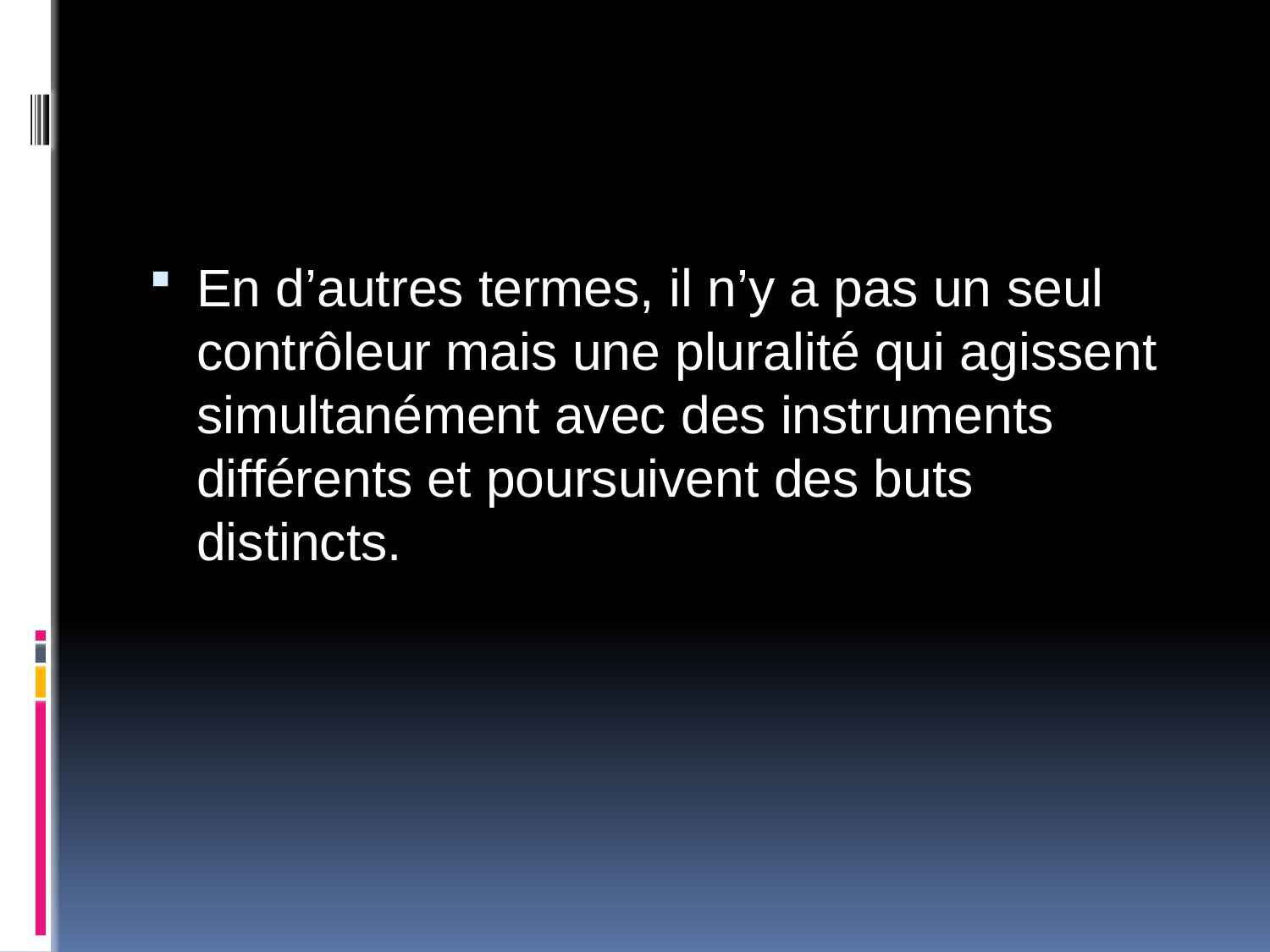

#
En d’autres termes, il n’y a pas un seul contrôleur mais une pluralité qui agissent simultanément avec des instruments différents et poursuivent des buts distincts.